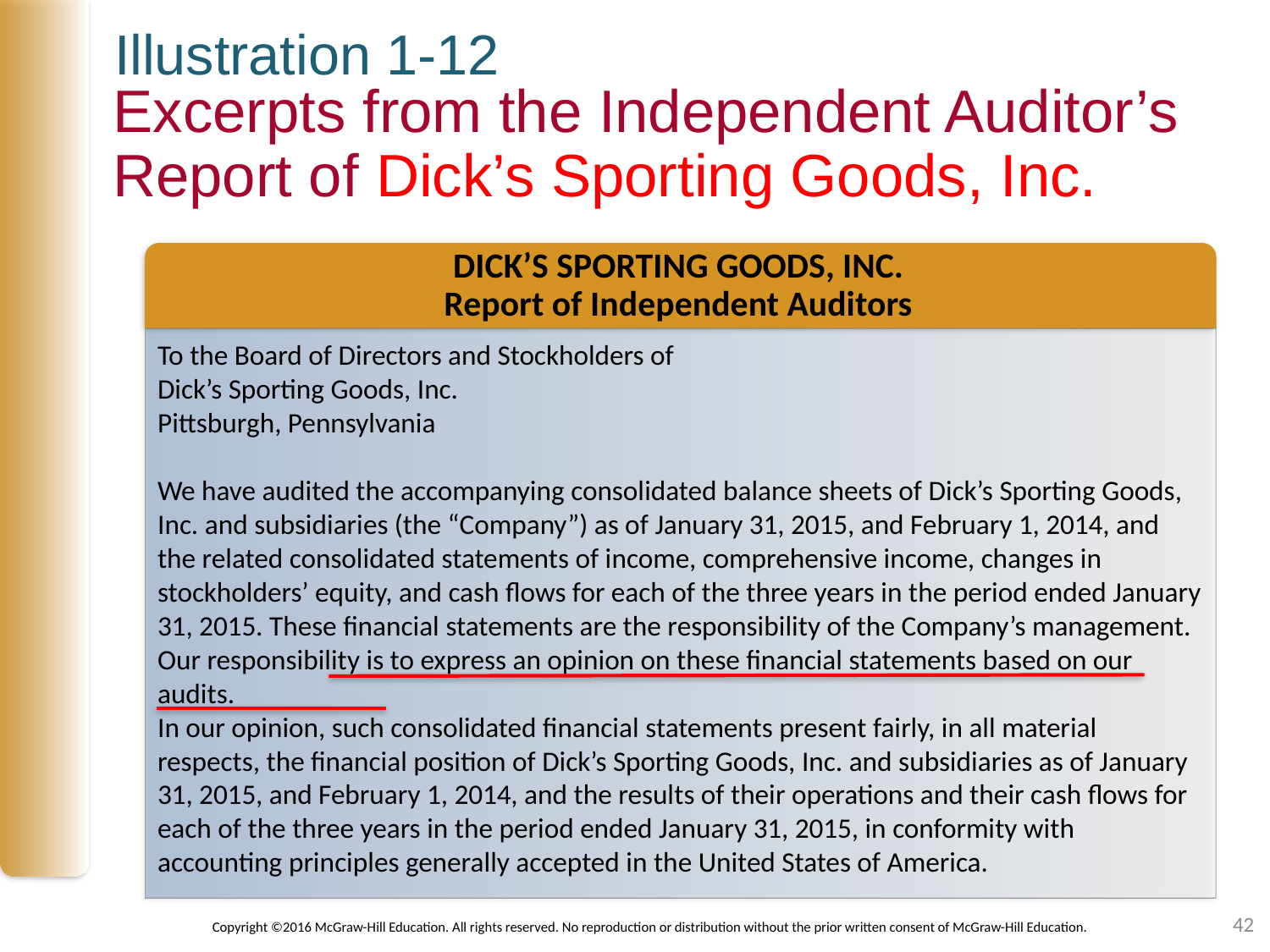

Illustration 1-12
# Excerpts from the Independent Auditor’s Report of Dick’s Sporting Goods, Inc.
DICK’S SPORTING GOODS, INC.
Report of Independent Auditors

To the Board of Directors and Stockholders of
Dick’s Sporting Goods, Inc.
Pittsburgh, Pennsylvania

We have audited the accompanying consolidated balance sheets of Dick’s Sporting Goods, Inc. and subsidiaries (the “Company”) as of January 31, 2015, and February 1, 2014, and the related consolidated statements of income, comprehensive income, changes in stockholders’ equity, and cash flows for each of the three years in the period ended January 31, 2015. These financial statements are the responsibility of the Company’s management. Our responsibility is to express an opinion on these financial statements based on our audits.
In our opinion, such consolidated financial statements present fairly, in all material respects, the financial position of Dick’s Sporting Goods, Inc. and subsidiaries as of January 31, 2015, and February 1, 2014, and the results of their operations and their cash flows for each of the three years in the period ended January 31, 2015, in conformity with accounting principles generally accepted in the United States of America.
42
Copyright ©2016 McGraw-Hill Education. All rights reserved. No reproduction or distribution without the prior written consent of McGraw-Hill Education.